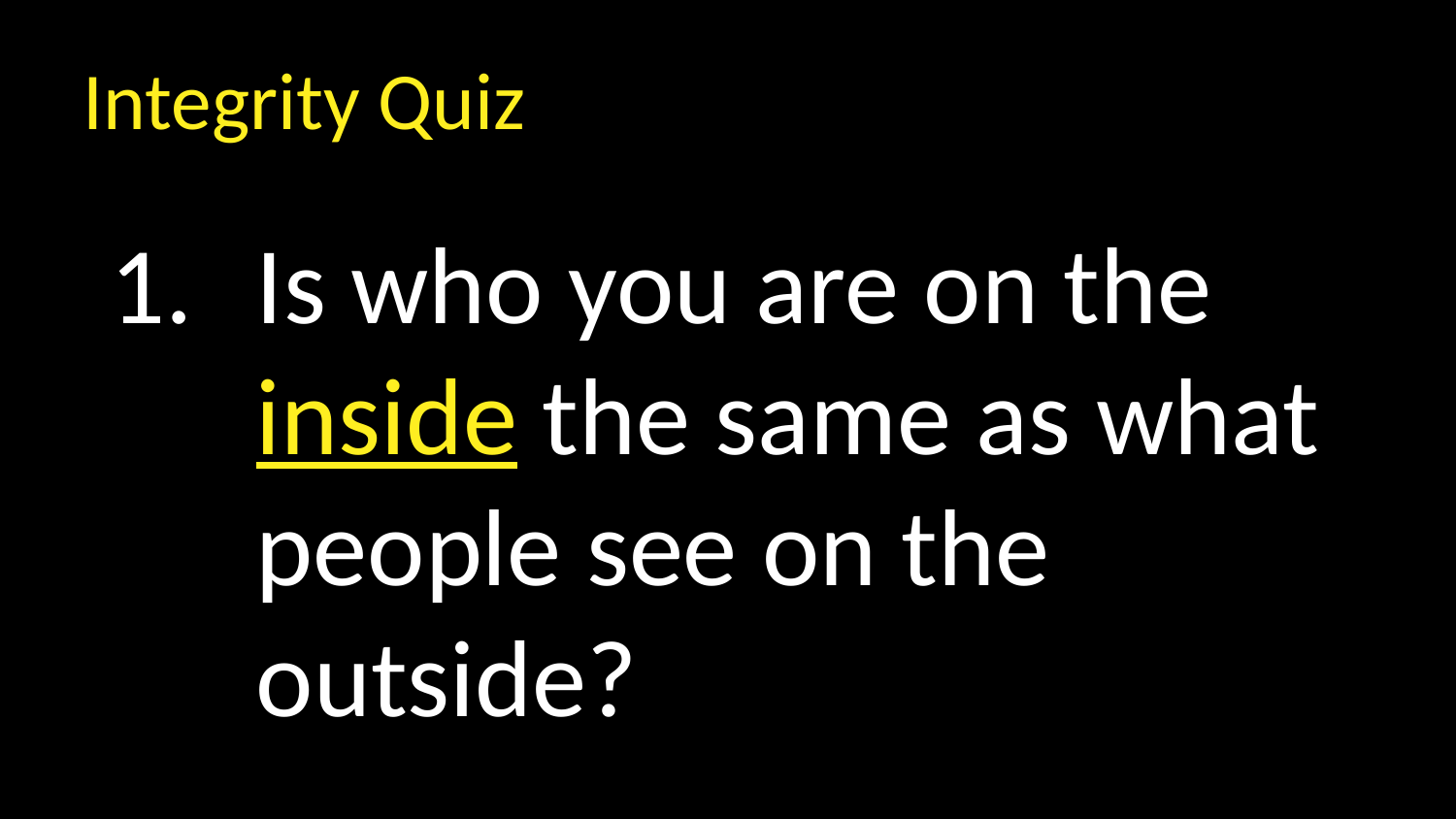

Integrity Quiz
Is who you are on the inside the same as what people see on the outside?